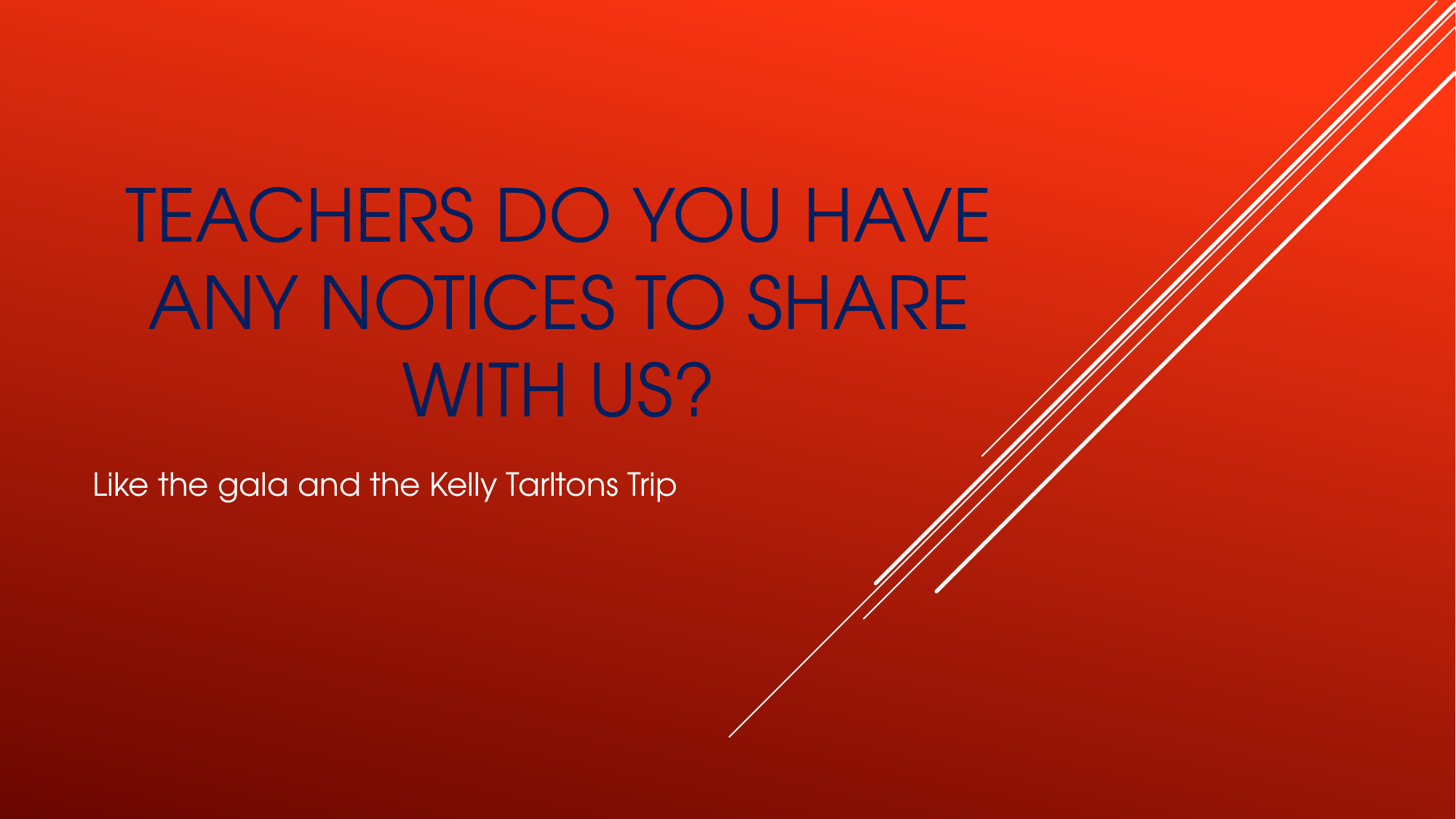

# Teachers Do you have any notices to share with us?
Like the gala and the Kelly Tarltons Trip